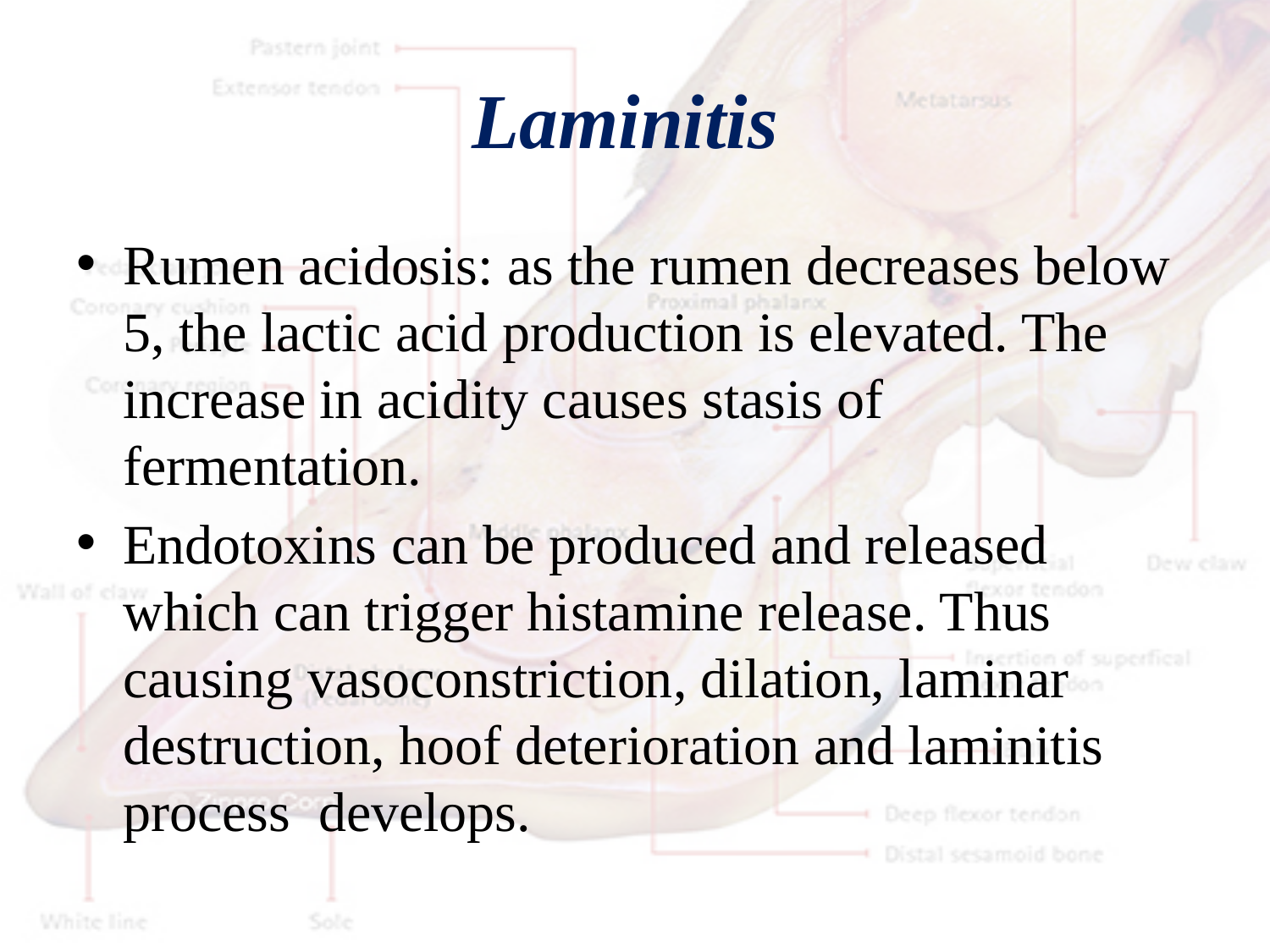

# Laminitis
Rumen acidosis: as the rumen decreases below 5, the lactic acid production is elevated. The increase in acidity causes stasis of fermentation.
Endotoxins can be produced and released which can trigger histamine release. Thus causing vasoconstriction, dilation, laminar destruction, hoof deterioration and laminitis process  develops.